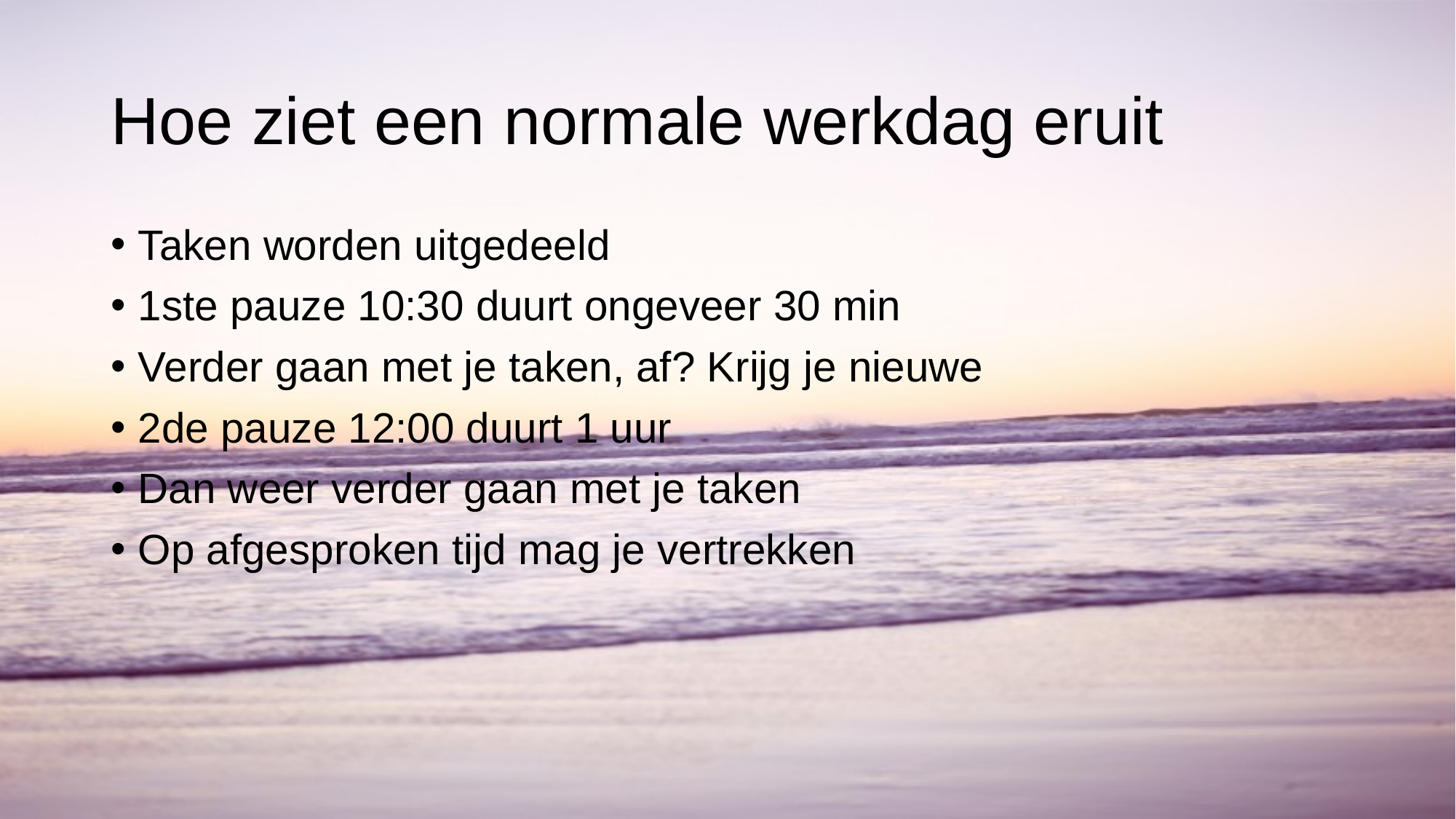

# Hoe ziet een normale werkdag eruit
Taken worden uitgedeeld
1ste pauze 10:30 duurt ongeveer 30 min
Verder gaan met je taken, af? Krijg je nieuwe
2de pauze 12:00 duurt 1 uur
Dan weer verder gaan met je taken
Op afgesproken tijd mag je vertrekken